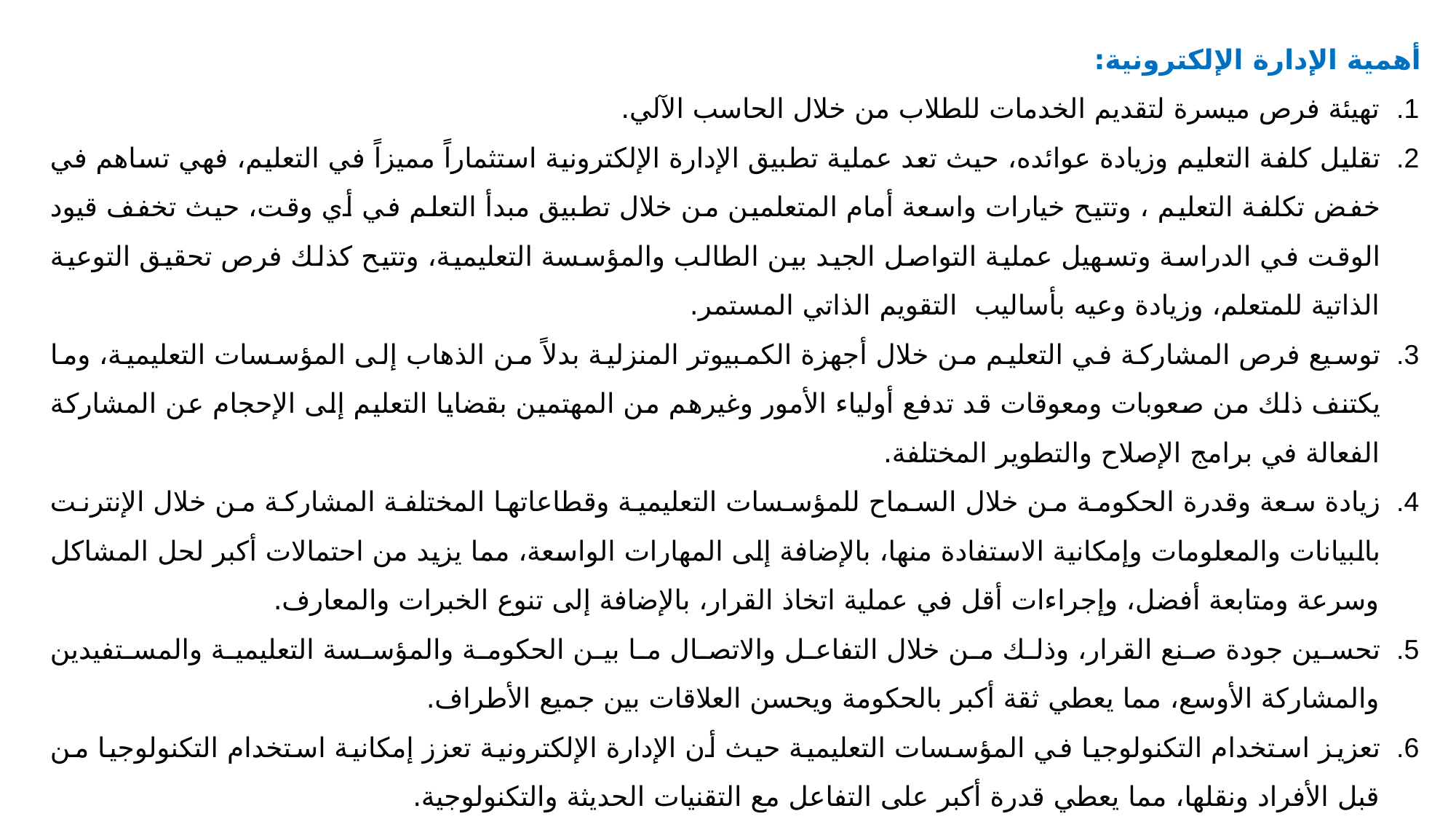

أهمية الإدارة الإلكترونية:
تهيئة فرص ميسرة لتقديم الخدمات للطلاب من خلال الحاسب الآلي.
تقليل كلفة التعليم وزيادة عوائده، حيث تعد عملية تطبيق الإدارة الإلكترونية استثماراً مميزاً في التعليم، فهي تساهم في خفض تكلفة التعليم ، وتتيح خيارات واسعة أمام المتعلمين من خلال تطبيق مبدأ التعلم في أي وقت، حيث تخفف قيود الوقت في الدراسة وتسهيل عملية التواصل الجيد بين الطالب والمؤسسة التعليمية، وتتيح كذلك فرص تحقيق التوعية الذاتية للمتعلم، وزيادة وعيه بأساليب  التقويم الذاتي المستمر.
توسيع فرص المشاركة في التعليم من خلال أجهزة الكمبيوتر المنزلية بدلاً من الذهاب إلى المؤسسات التعليمية، وما يكتنف ذلك من صعوبات ومعوقات قد تدفع أولياء الأمور وغيرهم من المهتمين بقضايا التعليم إلى الإحجام عن المشاركة الفعالة في برامج الإصلاح والتطوير المختلفة.
زيادة سعة وقدرة الحكومة من خلال السماح للمؤسسات التعليمية وقطاعاتها المختلفة المشاركة من خلال الإنترنت بالبيانات والمعلومات وإمكانية الاستفادة منها، بالإضافة إلى المهارات الواسعة، مما يزيد من احتمالات أكبر لحل المشاكل وسرعة ومتابعة أفضل، وإجراءات أقل في عملية اتخاذ القرار، بالإضافة إلى تنوع الخبرات والمعارف.
تحسين جودة صنع القرار، وذلك من خلال التفاعل والاتصال ما بين الحكومة والمؤسسة التعليمية والمستفيدين والمشاركة الأوسع، مما يعطي ثقة أكبر بالحكومة ويحسن العلاقات بين جميع الأطراف.
تعزيز استخدام التكنولوجيا في المؤسسات التعليمية حيث أن الإدارة الإلكترونية تعزز إمكانية استخدام التكنولوجيا من قبل الأفراد ونقلها، مما يعطي قدرة أكبر على التفاعل مع التقنيات الحديثة والتكنولوجية.
غياب المستندات الورقية للخدمات الإلكترونية، حيث يتم ملء النماذج الخاصة بالقبول ودفع الرسوم واستلام الموافقات دون تبادل مستندات ورقية.